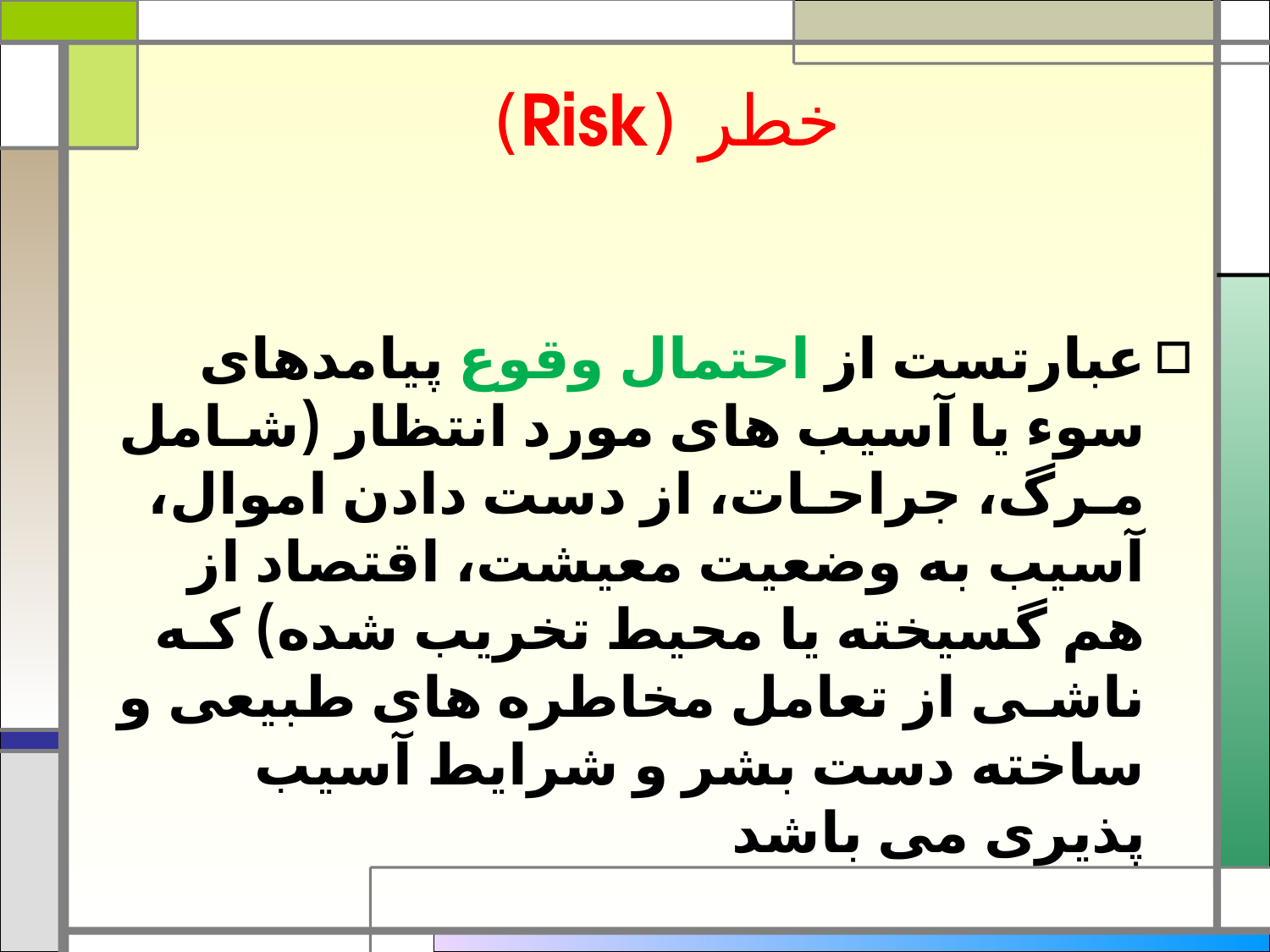

# خطر (Risk)
عبارتست از احتمال وقوع پيامدھای سوء یا آسيب ھای مورد انتظار (شـامل مـرگ، جراحـات، از دست دادن اموال، آسيب به وضعيت معيشت، اقتصاد از ھم گسيخته یا محيط تخریب شده) کـه ناشـی از تعامل مخاطره ھای طبيعی و ساخته دست بشر و شرایط آسيب پذیری می باشد

Risk =  Hazards  x  Vulnerability -/Capacity